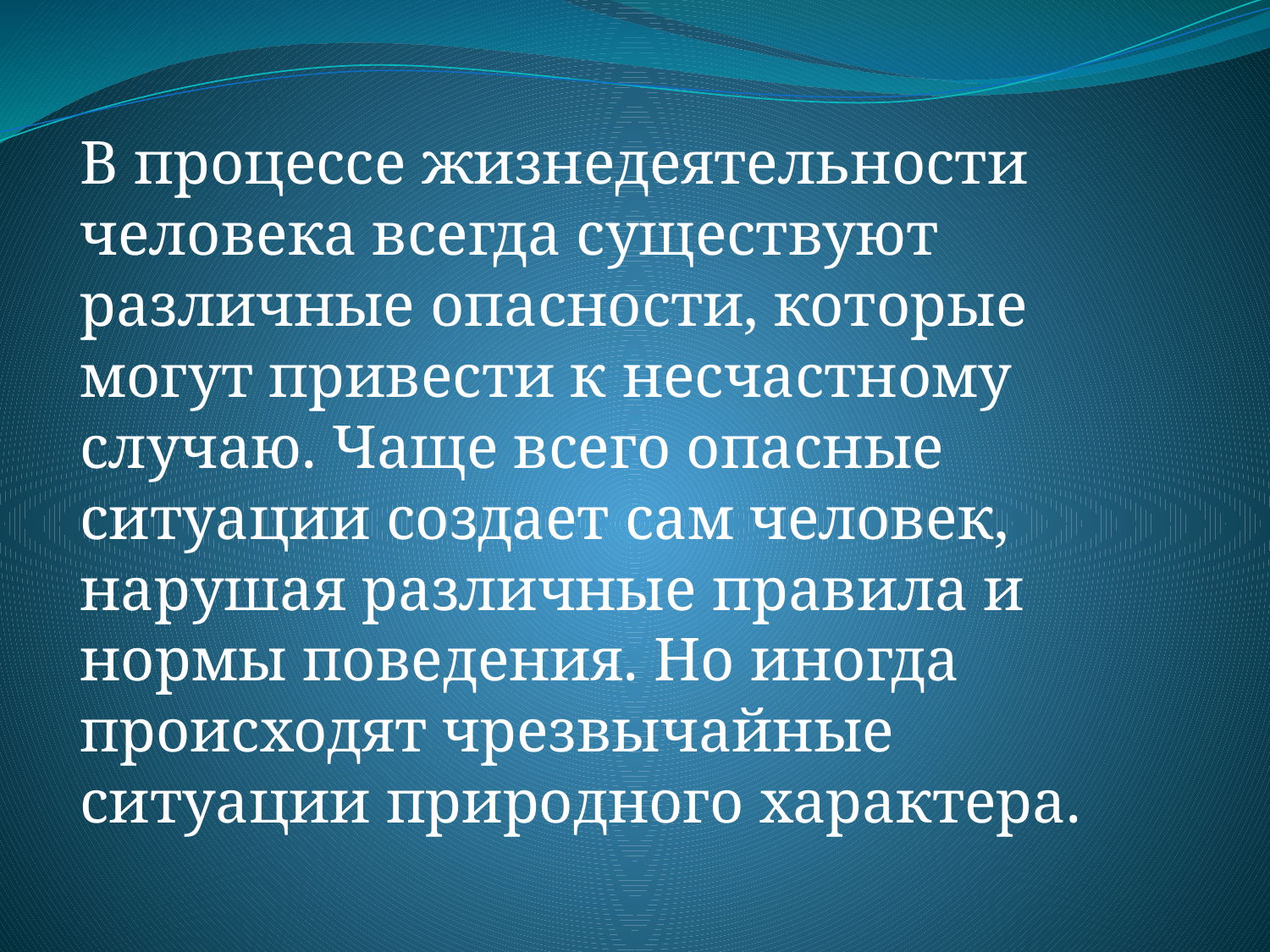

В процессе жизнедеятельности человека всегда существуют различные опасности, которые могут привести к несчастному случаю. Чаще всего опасные ситуации создает сам человек, нарушая различные правила и нормы поведения. Но иногда происходят чрезвычайные ситуации природного характера.